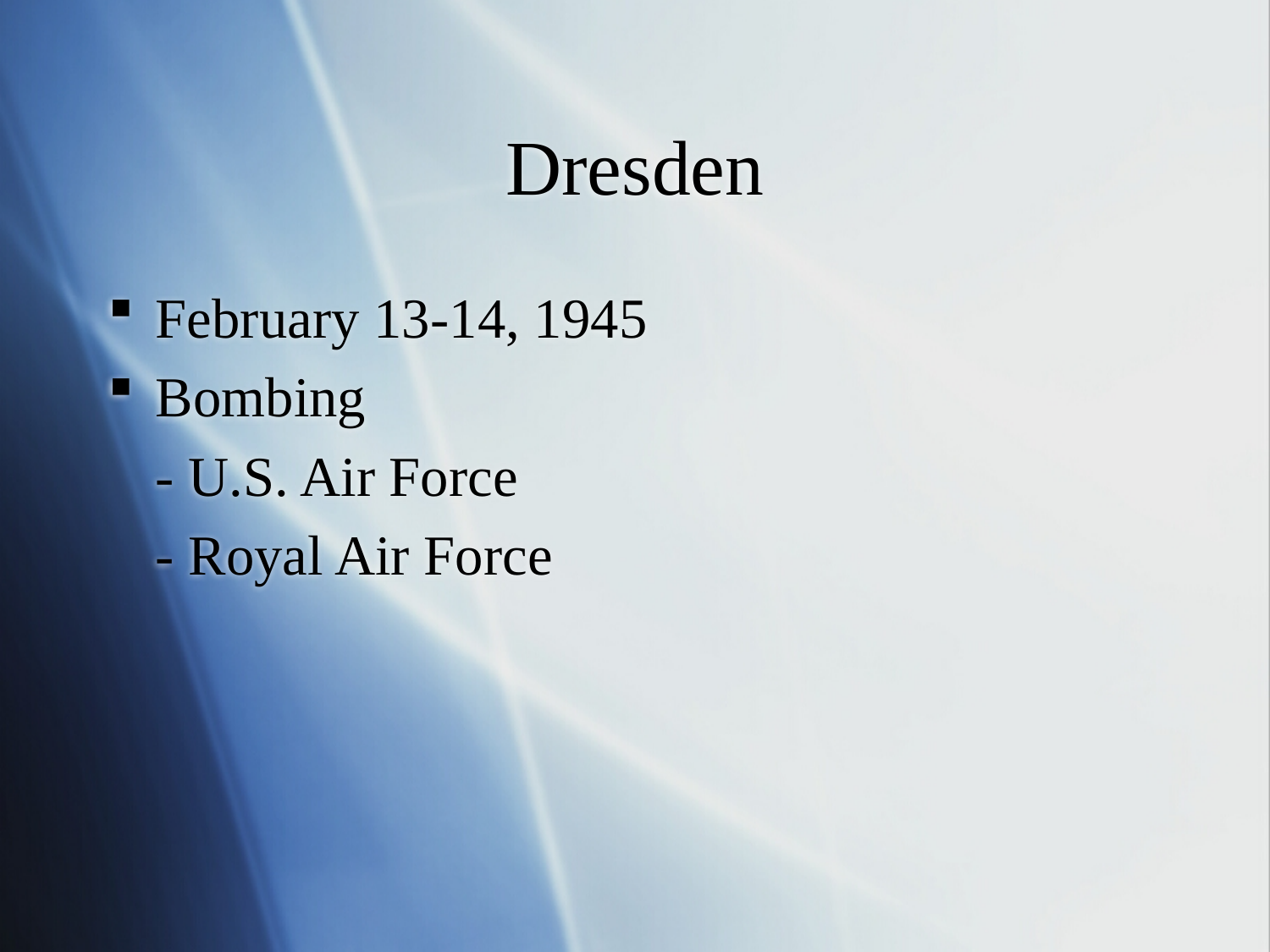

Dresden
February 13-14, 1945
Bombing
	- U.S. Air Force
	- Royal Air Force